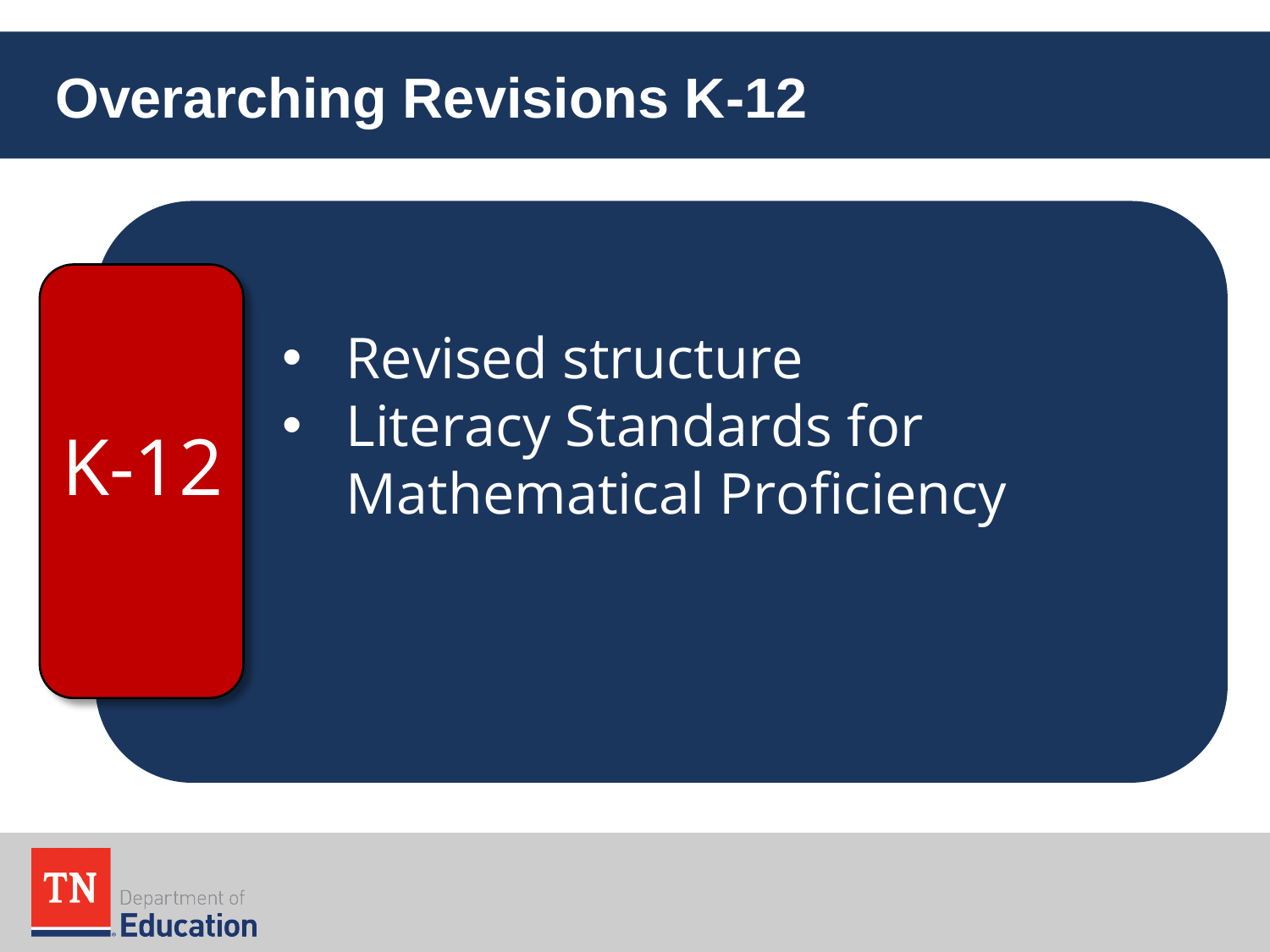

# Overarching Revisions K-12

Revised structure
Literacy Standards for Mathematical Proficiency

K-12